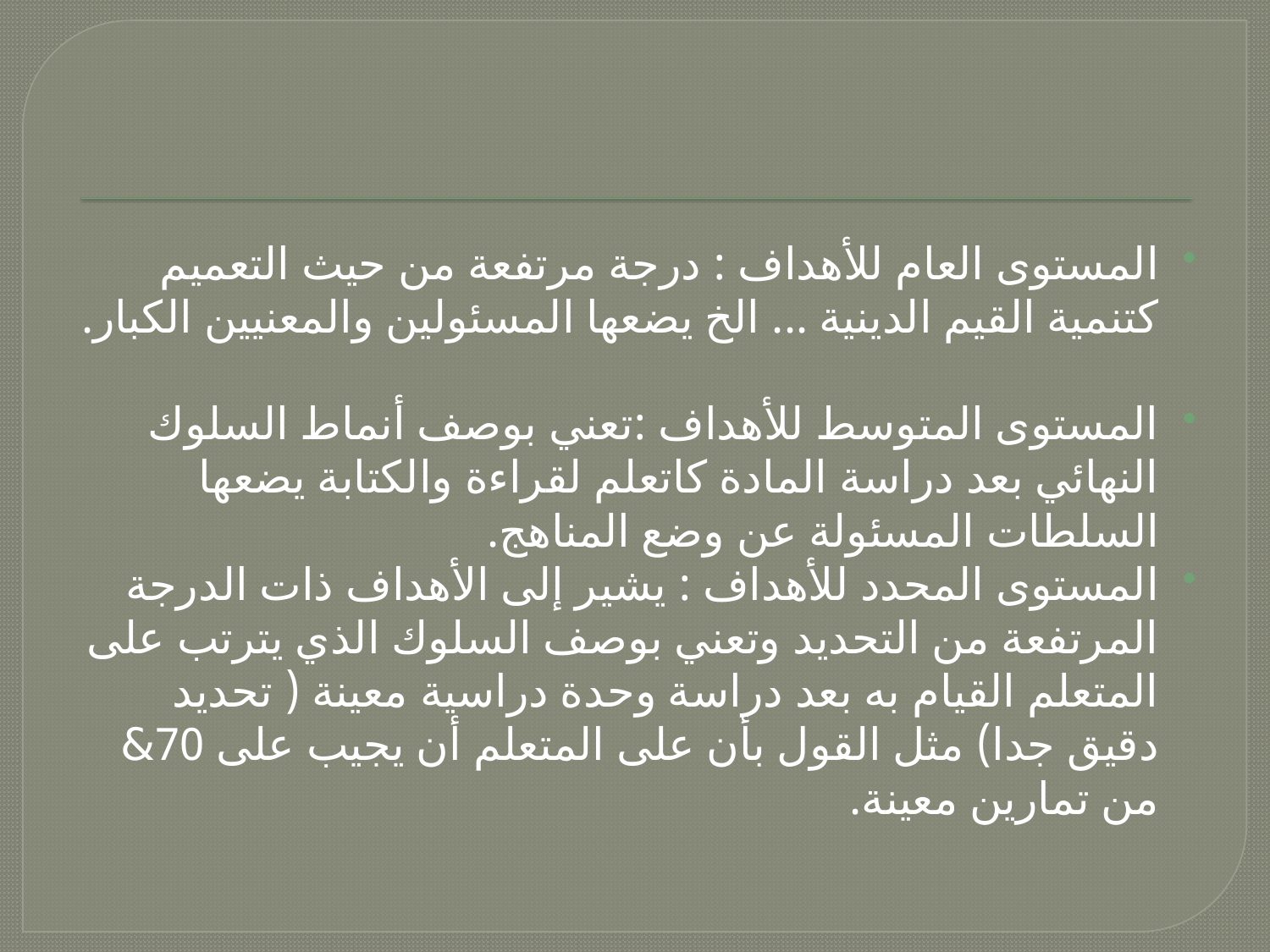

المستوى العام للأهداف : درجة مرتفعة من حيث التعميم كتنمية القيم الدينية ... الخ يضعها المسئولين والمعنيين الكبار.

المستوى المتوسط للأهداف :تعني بوصف أنماط السلوك النهائي بعد دراسة المادة كاتعلم لقراءة والكتابة يضعها السلطات المسئولة عن وضع المناهج.
المستوى المحدد للأهداف : يشير إلى الأهداف ذات الدرجة المرتفعة من التحديد وتعني بوصف السلوك الذي يترتب على المتعلم القيام به بعد دراسة وحدة دراسية معينة ( تحديد دقيق جدا) مثل القول بأن على المتعلم أن يجيب على 70& من تمارين معينة.